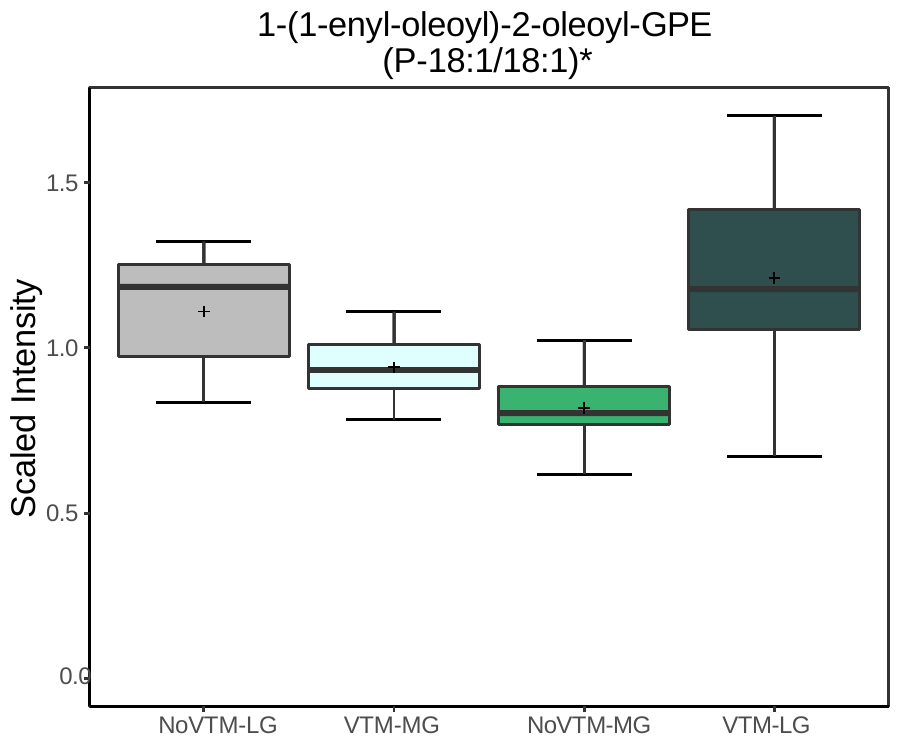

# 1-(1-enyl-oleoyl)-2-oleoyl-GPE (P-18:1/18:1)*

1.5

Scaled Intensity

1.0

0.5
0.0
NoVTM-LG
VTM-MG
NoVTM-MG
VTM-LG